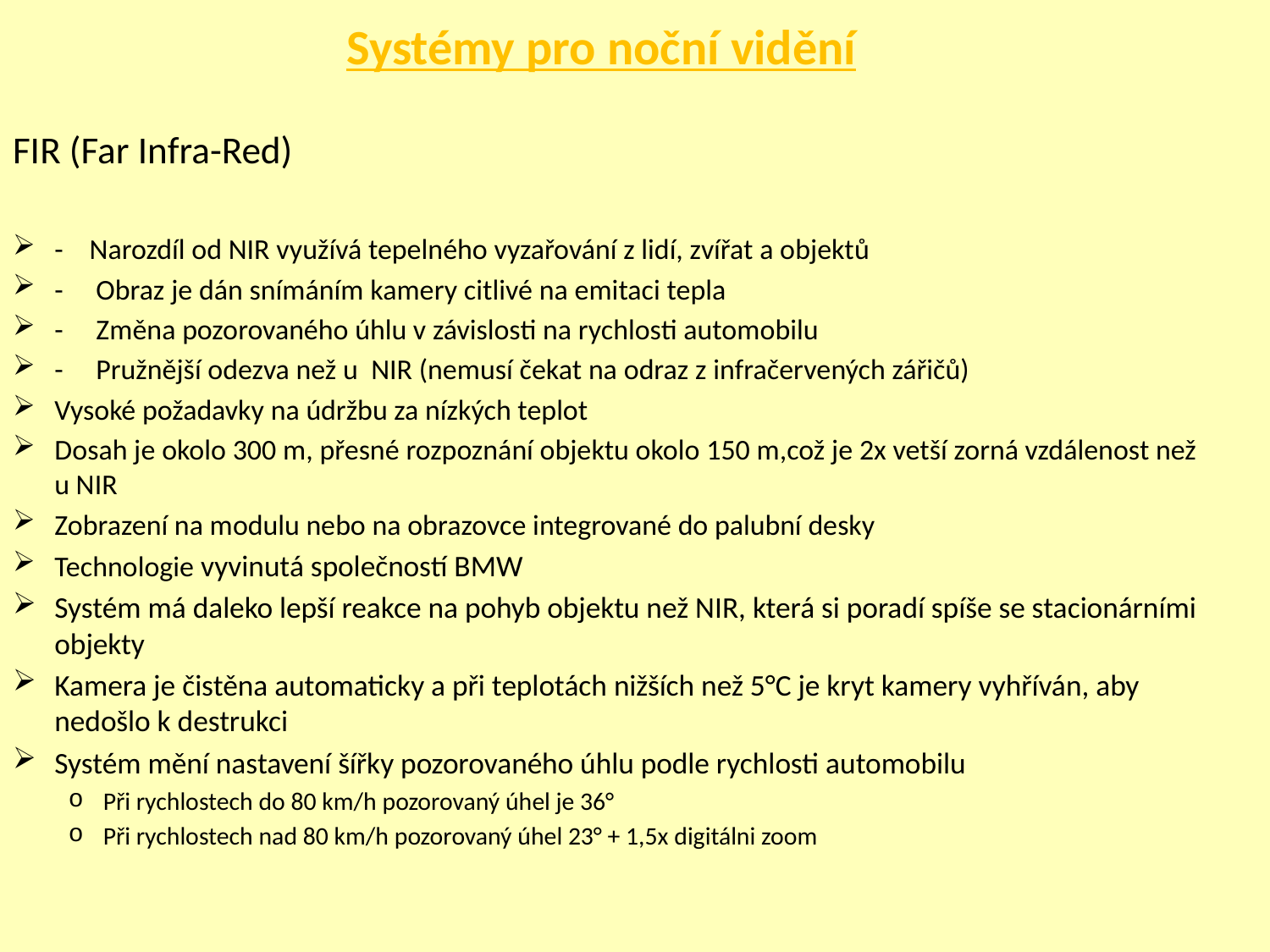

# Systémy pro noční vidění
FIR (Far Infra-Red)

-    Narozdíl od NIR využívá tepelného vyzařování z lidí, zvířat a objektů
-     Obraz je dán snímáním kamery citlivé na emitaci tepla
-     Změna pozorovaného úhlu v závislosti na rychlosti automobilu
-     Pružnější odezva než u  NIR (nemusí čekat na odraz z infračervených zářičů)
Vysoké požadavky na údržbu za nízkých teplot
Dosah je okolo 300 m, přesné rozpoznání objektu okolo 150 m,což je 2x vetší zorná vzdálenost než u NIR
Zobrazení na modulu nebo na obrazovce integrované do palubní desky
Technologie vyvinutá společností BMW
Systém má daleko lepší reakce na pohyb objektu než NIR, která si poradí spíše se stacionárními objekty
Kamera je čistěna automaticky a při teplotách nižších než 5°C je kryt kamery vyhříván, aby nedošlo k destrukci
Systém mění nastavení šířky pozorovaného úhlu podle rychlosti automobilu
Při rychlostech do 80 km/h pozorovaný úhel je 36°
Při rychlostech nad 80 km/h pozorovaný úhel 23° + 1,5x digitálni zoom